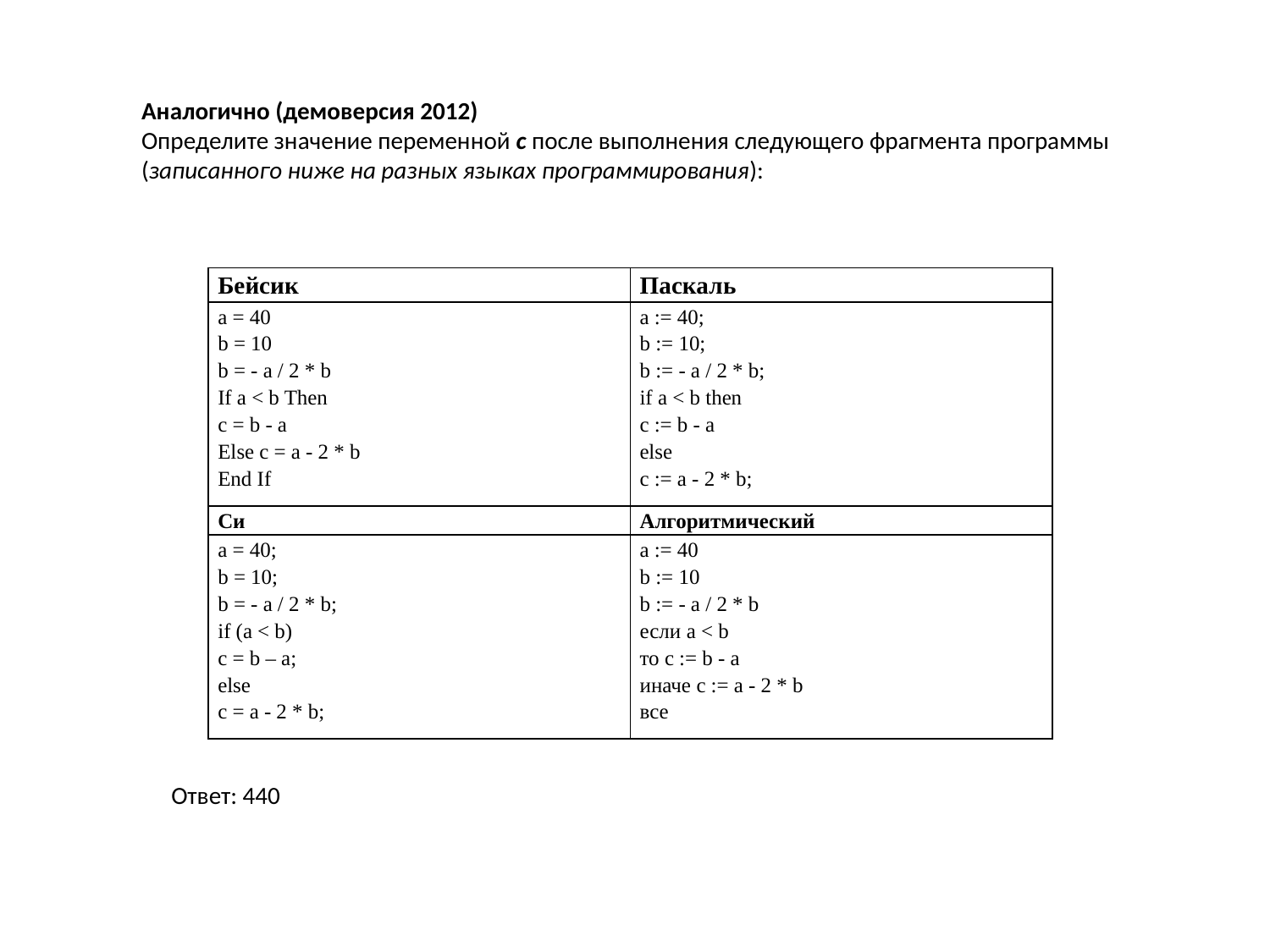

Аналогично (демоверсия 2012)
Определите значение переменной c после выполнения следующего фрагмента программы (записанного ниже на разных языках программирования):

| Бейсик | Паскаль |
| --- | --- |
| a = 40 b = 10 b = - a / 2 \* b If a < b Then c = b - a Else c = a - 2 \* b End If | a := 40; b := 10; b := - a / 2 \* b; if a < b then c := b - a else c := a - 2 \* b; |
| Си | Алгоритмический |
| a = 40; b = 10; b = - a / 2 \* b; if (a < b) c = b – a; else c = a - 2 \* b; | a := 40 b := 10 b := - a / 2 \* b если a < b то c := b - a иначе c := a - 2 \* b все |
Ответ: 440